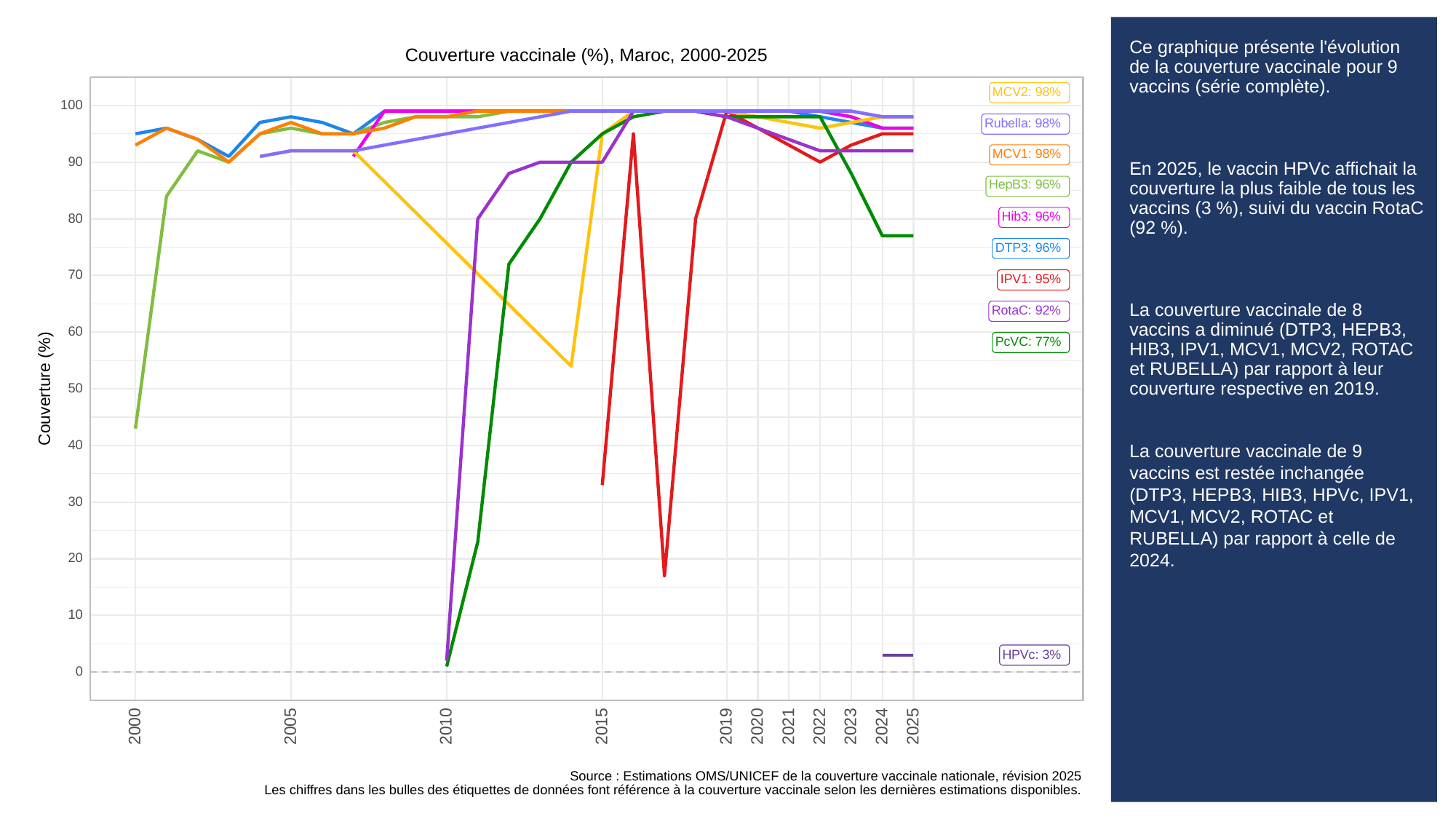

# Ce graphique montre la couverture vaccinale pour toutes les années comprises entre 2019 et 2025 (barres grises) et la couverture pour des années spécifiques (points), par vaccin. Il peut être utilisé pour évaluer le retour aux niveaux d'avant la pandémie.

Le taux de couverture du DTP1 a baissé entre 2019 (99 %) et 2024 (98 %). En 2025, ce taux est resté inchangé par rapport à 2024 (98 %), mais il était inférieur à celui de 2019. Entre 2019 et 2025, la couverture vaccinale contre la DTP1 a atteint son niveau le plus bas en 2024 et 2025 (98 %).

En 2024, 12 vaccins présentaient un taux de couverture inférieur à celui de 2019.

En 2025, 12 vaccins présentaient un taux de couverture inférieur à celui de 2019.

En 2025, aucun vaccin ne présentait un taux de couverture inférieur à celui de 2024.
Ce graphique présente l'évolution de la couverture vaccinale pour 9 vaccins (série complète).

En 2025, le vaccin HPVc affichait la couverture la plus faible de tous les vaccins (3 %), suivi du vaccin RotaC (92 %).

La couverture vaccinale de 8 vaccins a diminué (DTP3, HEPB3, HIB3, IPV1, MCV1, MCV2, ROTAC et RUBELLA) par rapport à leur couverture respective en 2019.

La couverture vaccinale de 9 vaccins est restée inchangée (DTP3, HEPB3, HIB3, HPVc, IPV1, MCV1, MCV2, ROTAC et RUBELLA) par rapport à celle de 2024.

Couverture vaccinale (%), Maroc, 2000-2025

MCV2: 98%

100

Rubella: 98%

MCV1: 98%

90

HepB3: 96%

Hib3: 96%
80

DTP3: 96%

70
IPV1: 95%

RotaC: 92%
60

PcVC: 77%

Couverture (%)
50

40

30

20

10

HPVc: 3%

0

2023
2000
2005
2010
2015
2019
2020
2021
2022
2024
2025
Source : Estimations OMS/UNICEF de la couverture vaccinale nationale, révision 2025
Les chiffres dans les bulles des étiquettes de données font référence à la couverture vaccinale selon les dernières estimations disponibles.